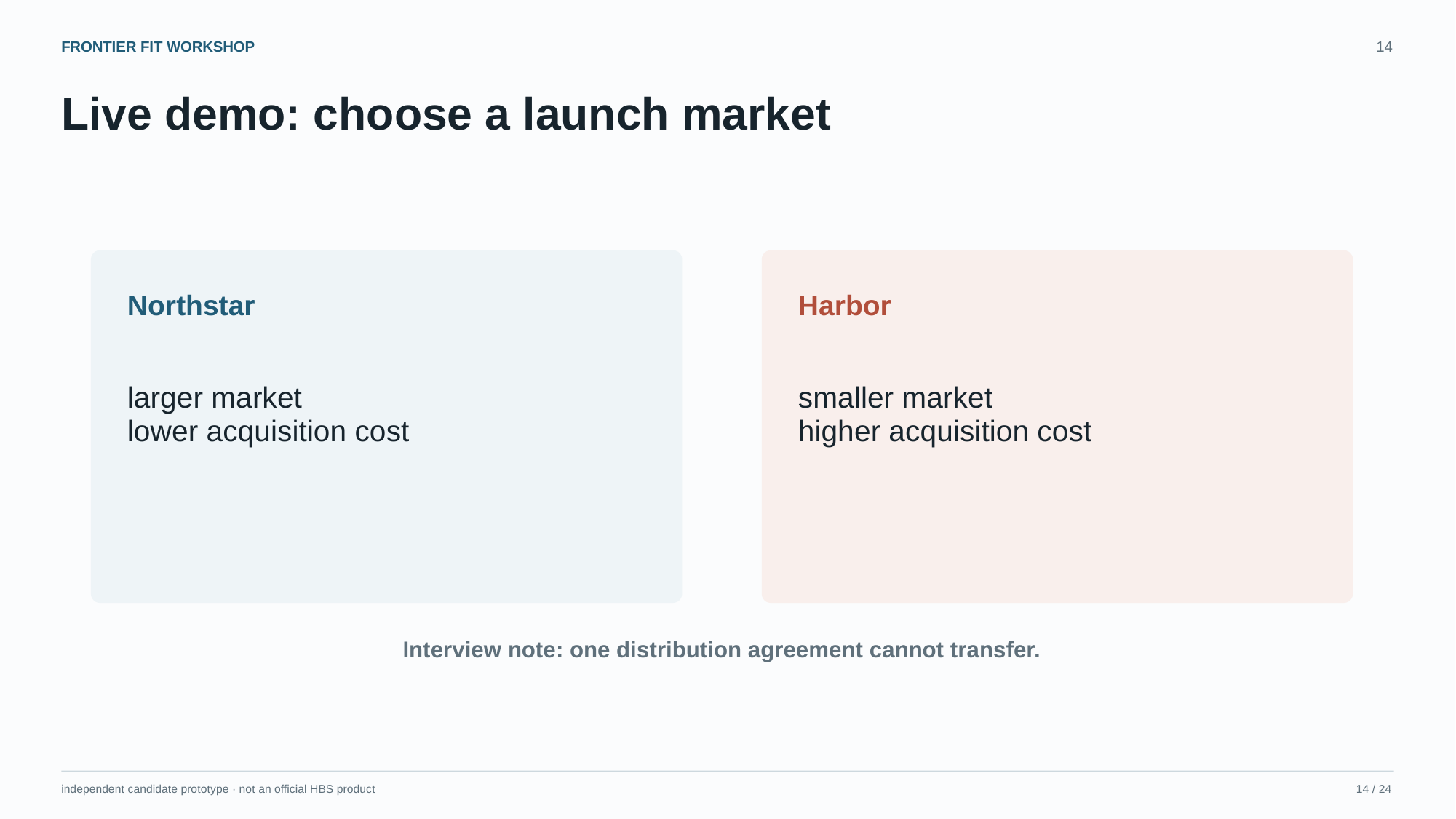

FRONTIER FIT WORKSHOP
14
Live demo: choose a launch market

Northstar
Harbor
larger market
lower acquisition cost
smaller market
higher acquisition cost
Interview note: one distribution agreement cannot transfer.
independent candidate prototype · not an official HBS product
14 / 24